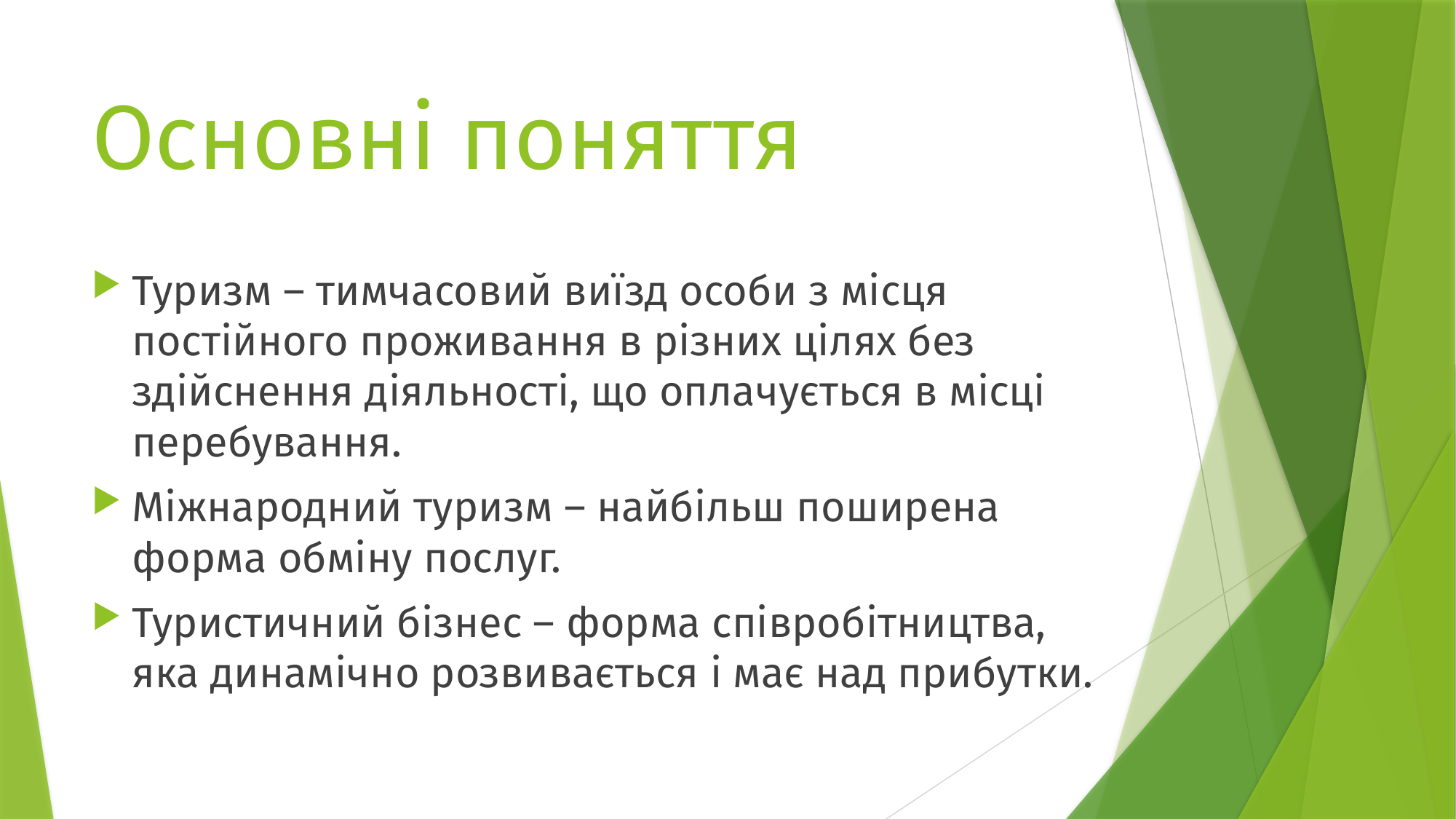

# Основні поняття
Туризм – тимчасовий виїзд особи з місця постійного проживання в різних цілях без здійснення діяльності, що оплачується в місці перебування.
Міжнародний туризм – найбільш поширена форма обміну послуг.
Туристичний бізнес – форма співробітництва, яка динамічно розвивається і має над прибутки.